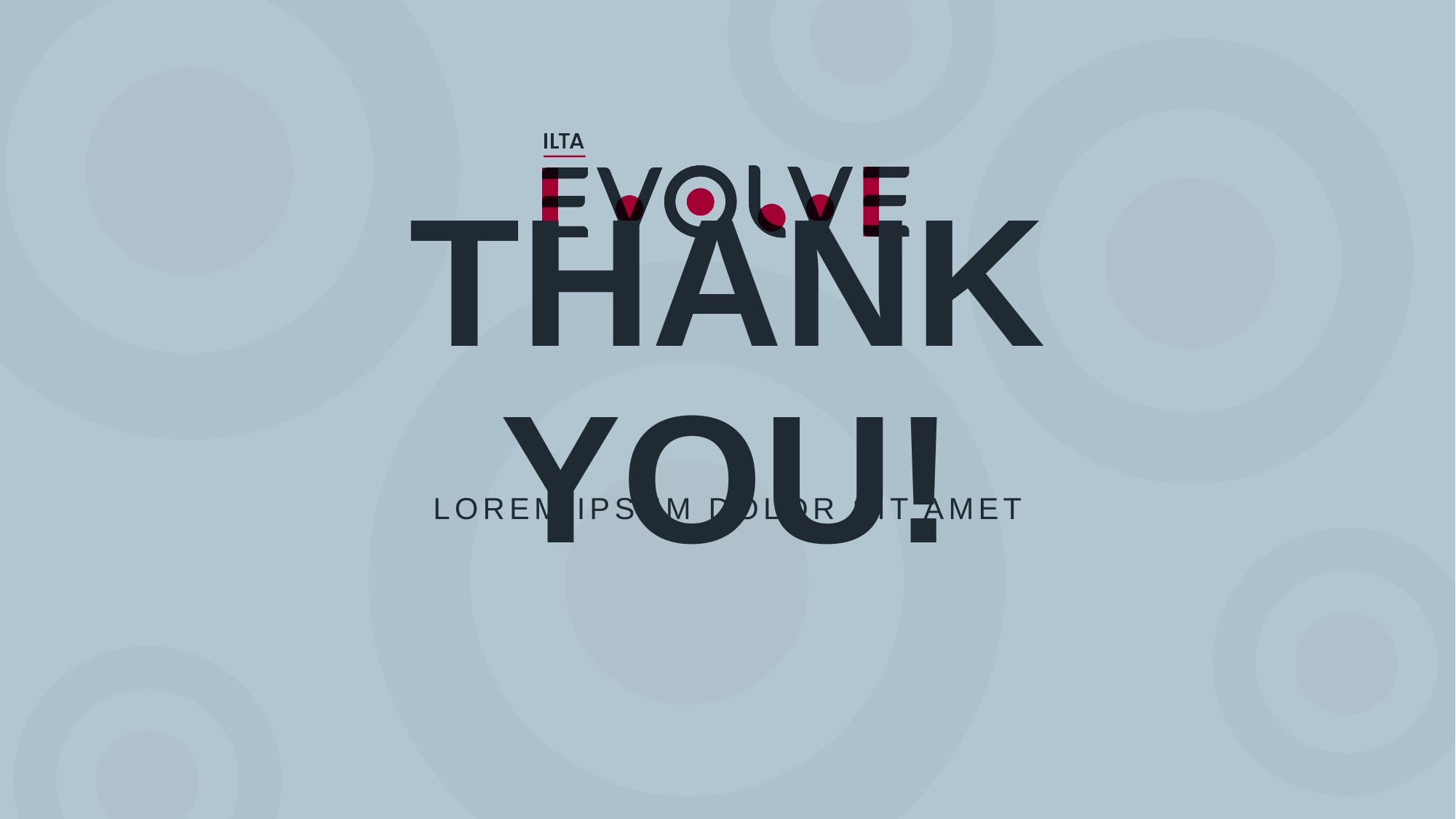

# THANK YOU!
LOREM IPSUM DOLOR SIT AMET